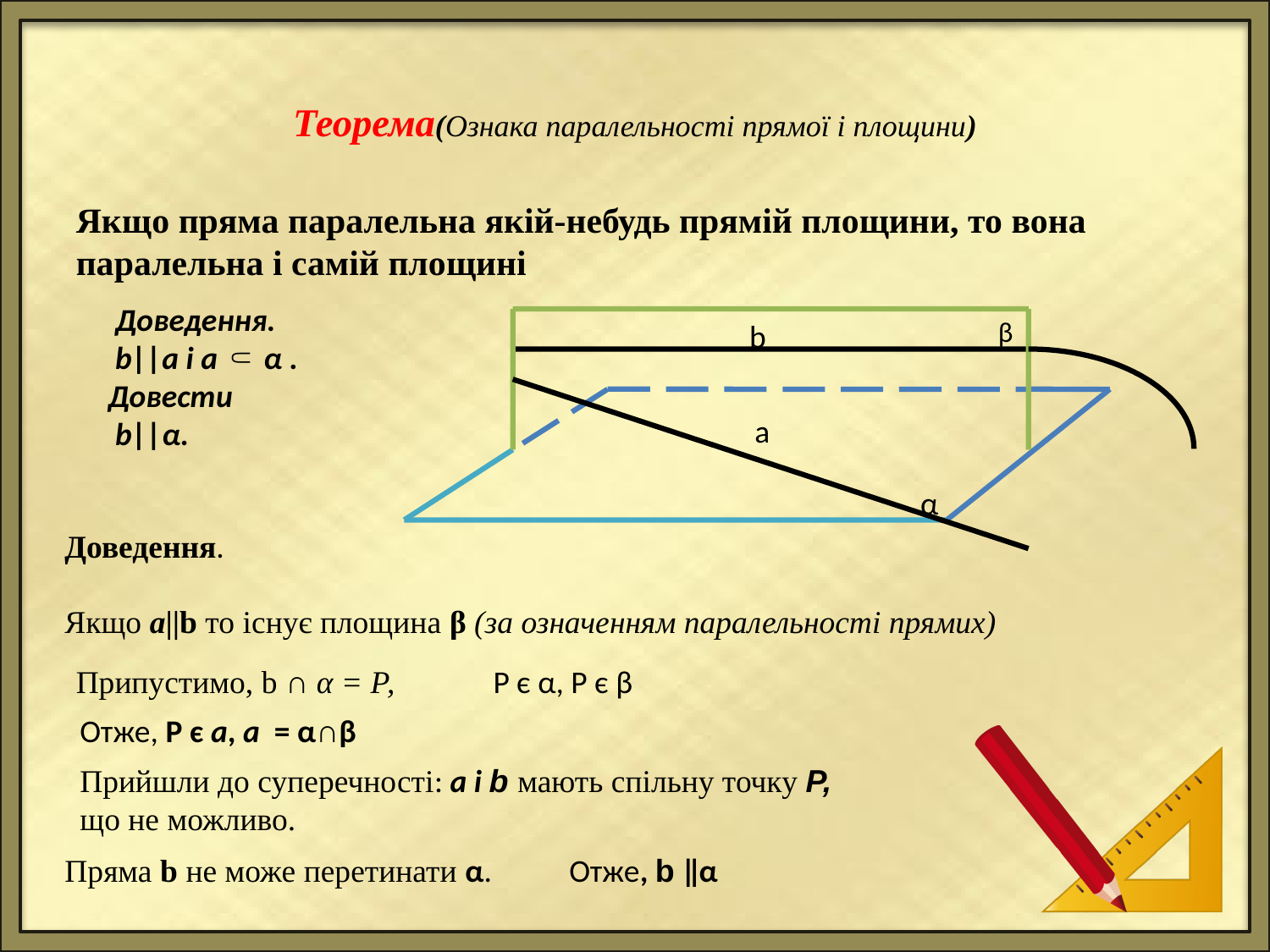

# Теорема(Ознака паралельності прямої і площини)
Якщо пряма паралельна якій-небудь прямій площини, то вона паралельна і самій площині
 Доведення.
 b||a і a ⸦ α .
Довести
 b||α.

β

b

α

a
Доведення.
Якщо a||b то існує площина β (за означенням паралельності прямих)
Припустимо, b ∩ α = Р,
Р є α, Р є β
Отже, Р є a, a  = α∩β
Прийшли до суперечності: a і b мають спільну точку Р, що не можливо.
Пряма b не може перетинати α.
Отже, b ǁα